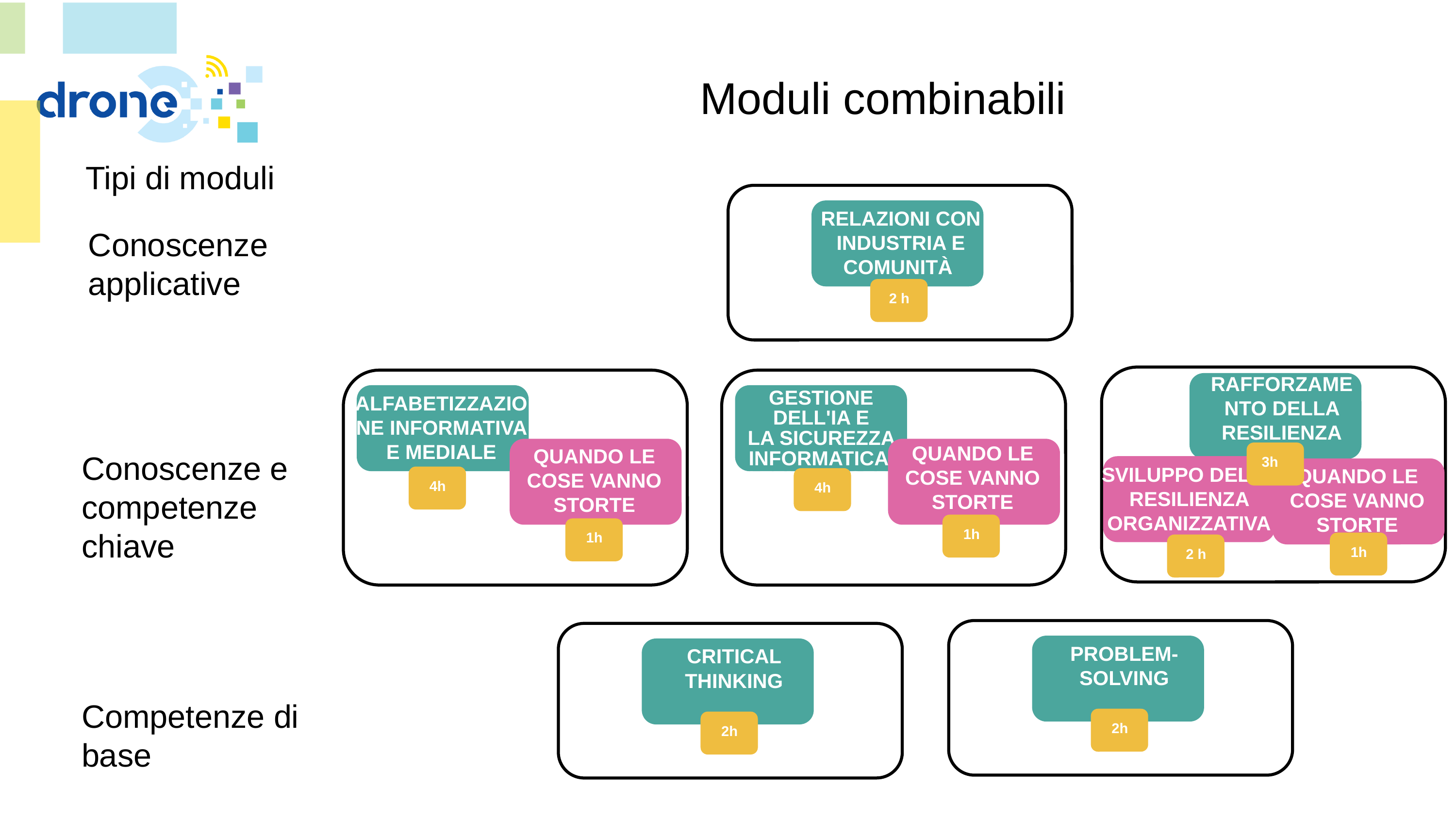

# Moduli combinabili

Tipi di moduli

RELAZIONI CON INDUSTRIA E COMUNITÀ
Conoscenze applicative

2 h

RAFFORZAMENTO DELLA RESILIENZA

GESTIONE DELL'IA E
LA SICUREZZA INFORMATICA
IN TEMPI INCERTI

ALFABETIZZAZIONE INFORMATIVA E MEDIALE
QUANDO LE COSE VANNO STORTE

QUANDO LE COSE VANNO STORTE

3h
Conoscenze e competenze chiave

SVILUPPO DELLA RESILIENZA ORGANIZZATIVA

QUANDO LE COSE VANNO STORTE

4h

4h

1h

1h

1h

2 h

PROBLEM-SOLVING

CRITICAL THINKING
Competenze di base

2h

2h